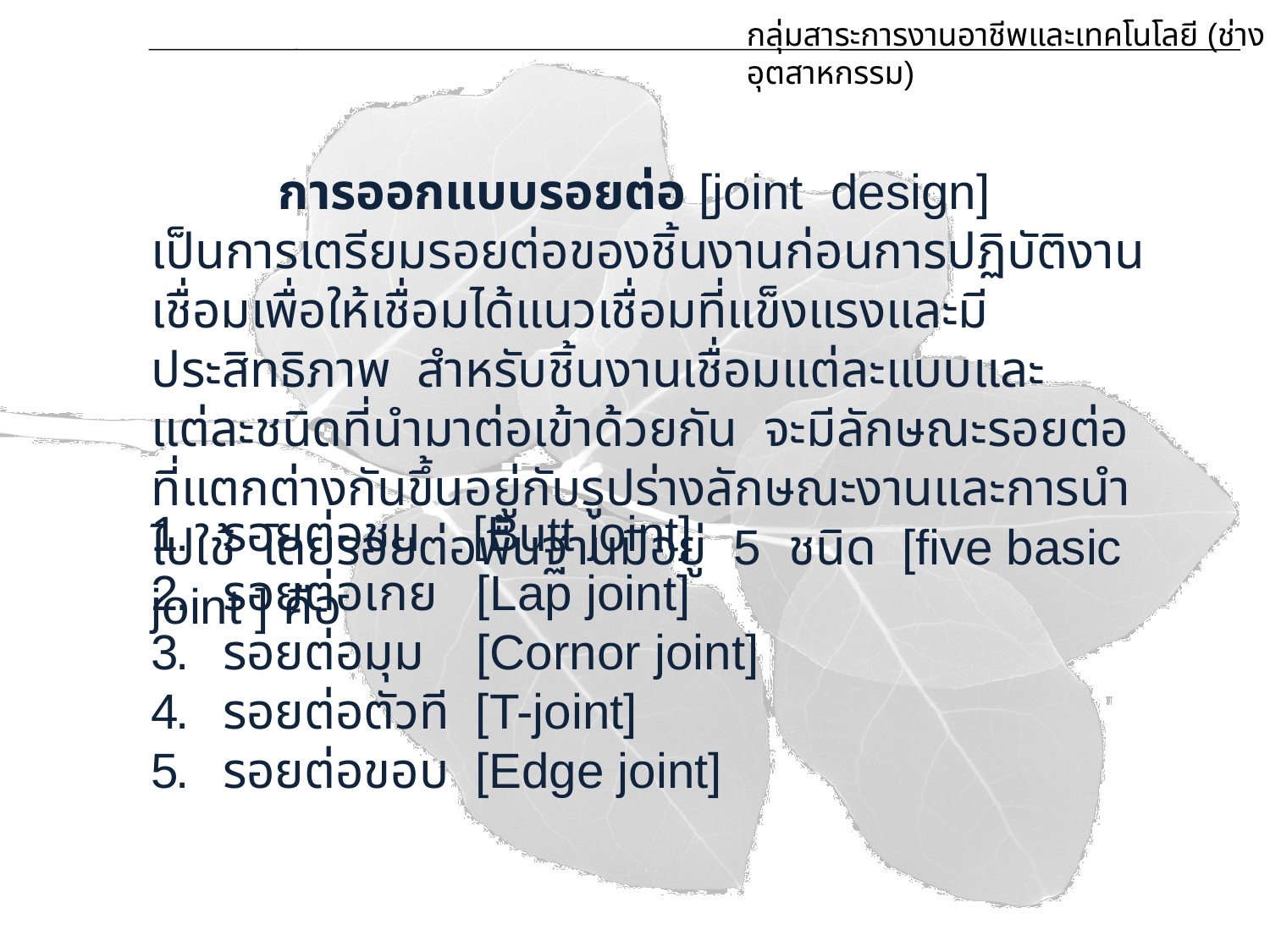

กลุ่มสาระการงานอาชีพและเทคโนโลยี (ช่างอุตสาหกรรม)
	การออกแบบรอยต่อ [joint  design] เป็นการเตรียมรอยต่อของชิ้นงานก่อนการปฏิบัติงานเชื่อมเพื่อให้เชื่อมได้แนวเชื่อมที่แข็งแรงและมีประสิทธิภาพ  สำหรับชิ้นงานเชื่อมแต่ละแบบและแต่ละชนิดที่นำมาต่อเข้าด้วยกัน  จะมีลักษณะรอยต่อที่แตกต่างกันขึ้นอยู่กับรูปร่างลักษณะงานและการนำไปใช้  โดยรอยต่อพื้นฐานมีอยู่  5  ชนิด  [five basic joint ] คือ

รอยต่อชน    [Butt joint]
รอยต่อเกย   [Lap joint]
รอยต่อมุม    [Cornor joint]
รอยต่อตัวที  [T-joint]
รอยต่อขอบ  [Edge joint]